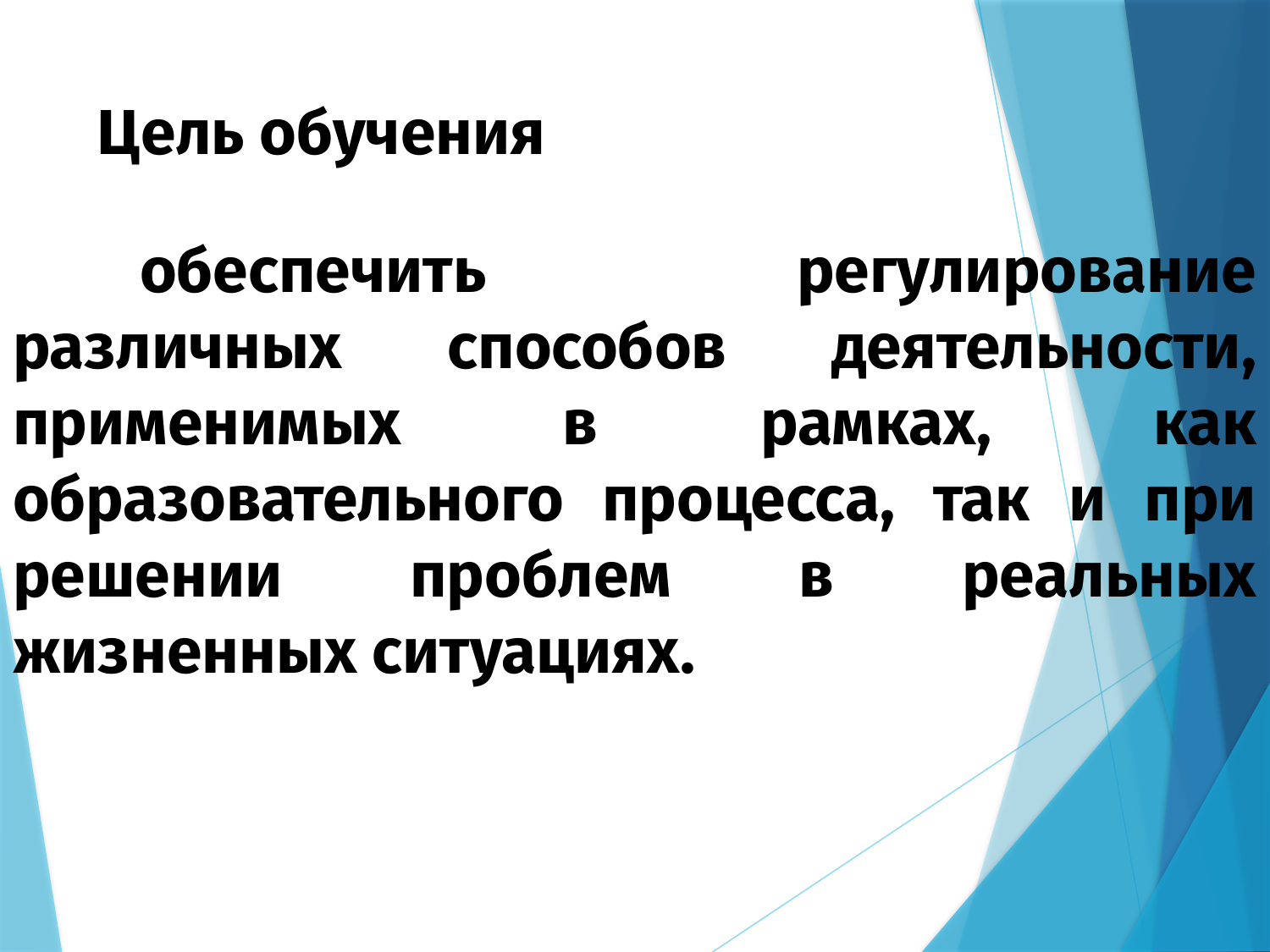

# Цель обучения
	обеспечить регулирование различных способов деятельности, применимых в рамках, как образовательного процесса, так и при решении проблем в реальных жизненных ситуациях.